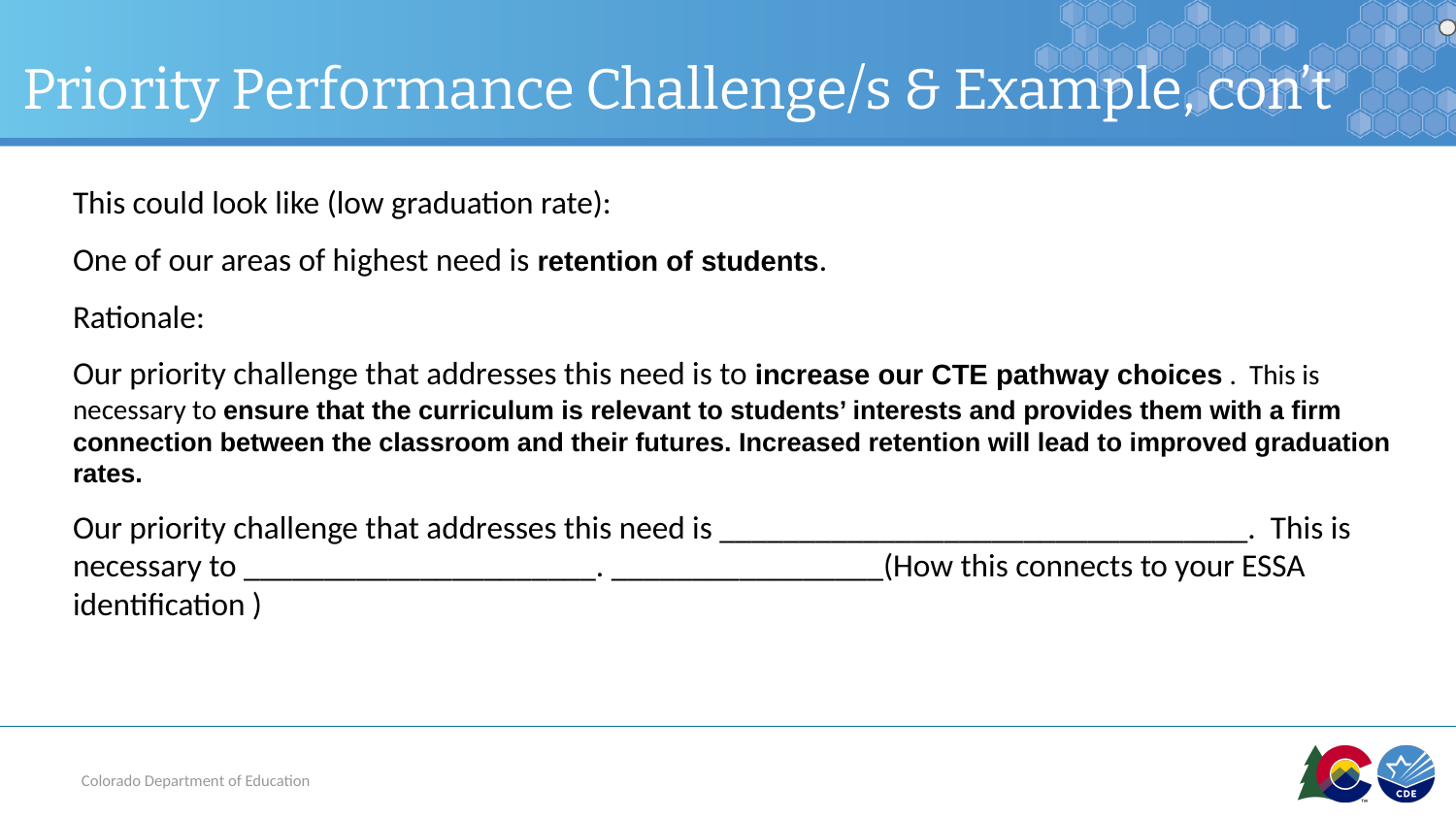

# Priority Performance Challenge/s & Example, con’t
This could look like (low graduation rate):
One of our areas of highest need is retention of students.
Rationale:
Our priority challenge that addresses this need is to increase our CTE pathway choices .  This is necessary to ensure that the curriculum is relevant to students’ interests and provides them with a firm connection between the classroom and their futures. Increased retention will lead to improved graduation rates.
Our priority challenge that addresses this need is _________________________________.  This is necessary to ______________________. _________________(How this connects to your ESSA identification )